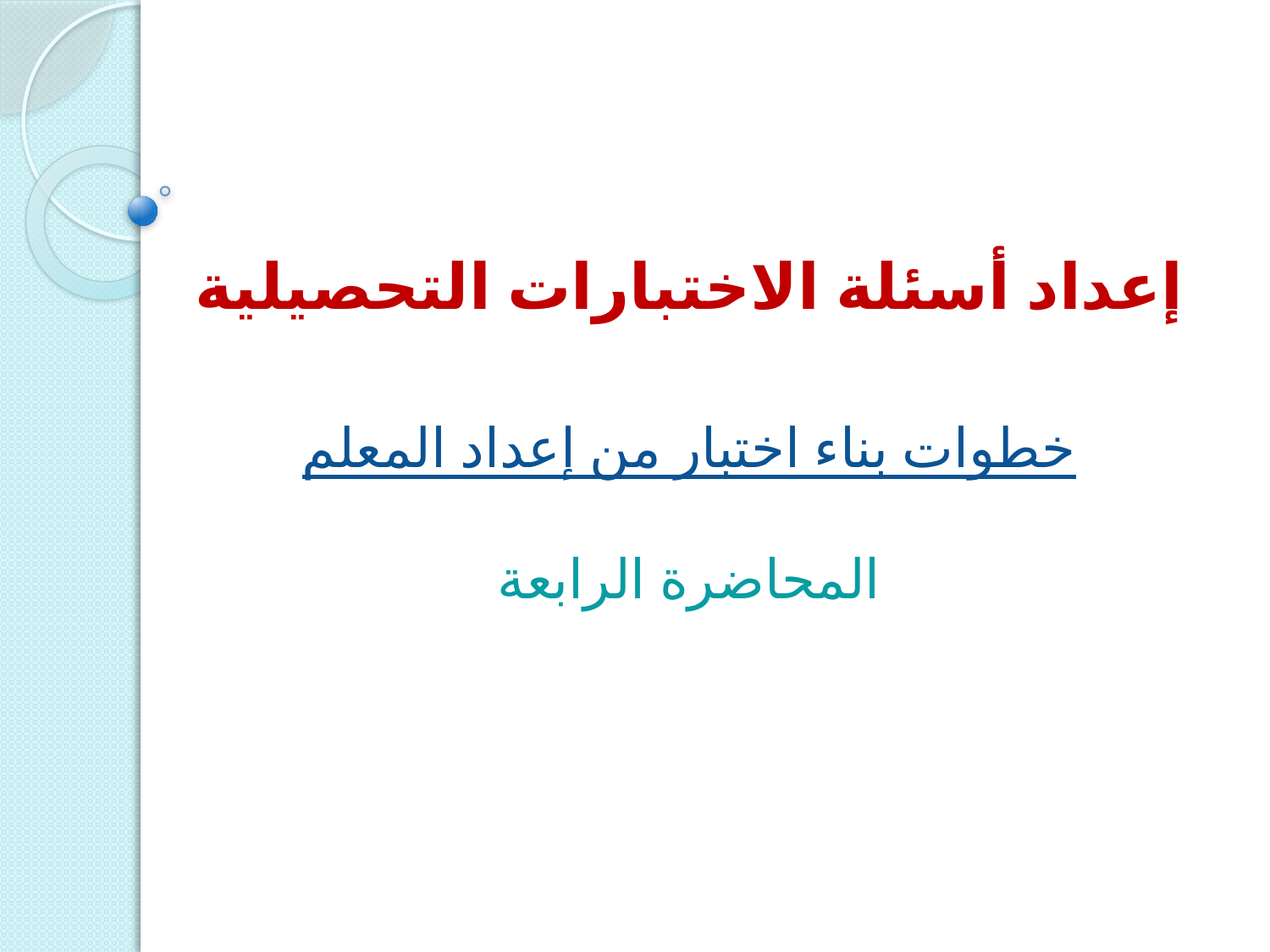

# إعداد أسئلة الاختبارات التحصيلية خطوات بناء اختبار من إعداد المعلم المحاضرة الرابعة